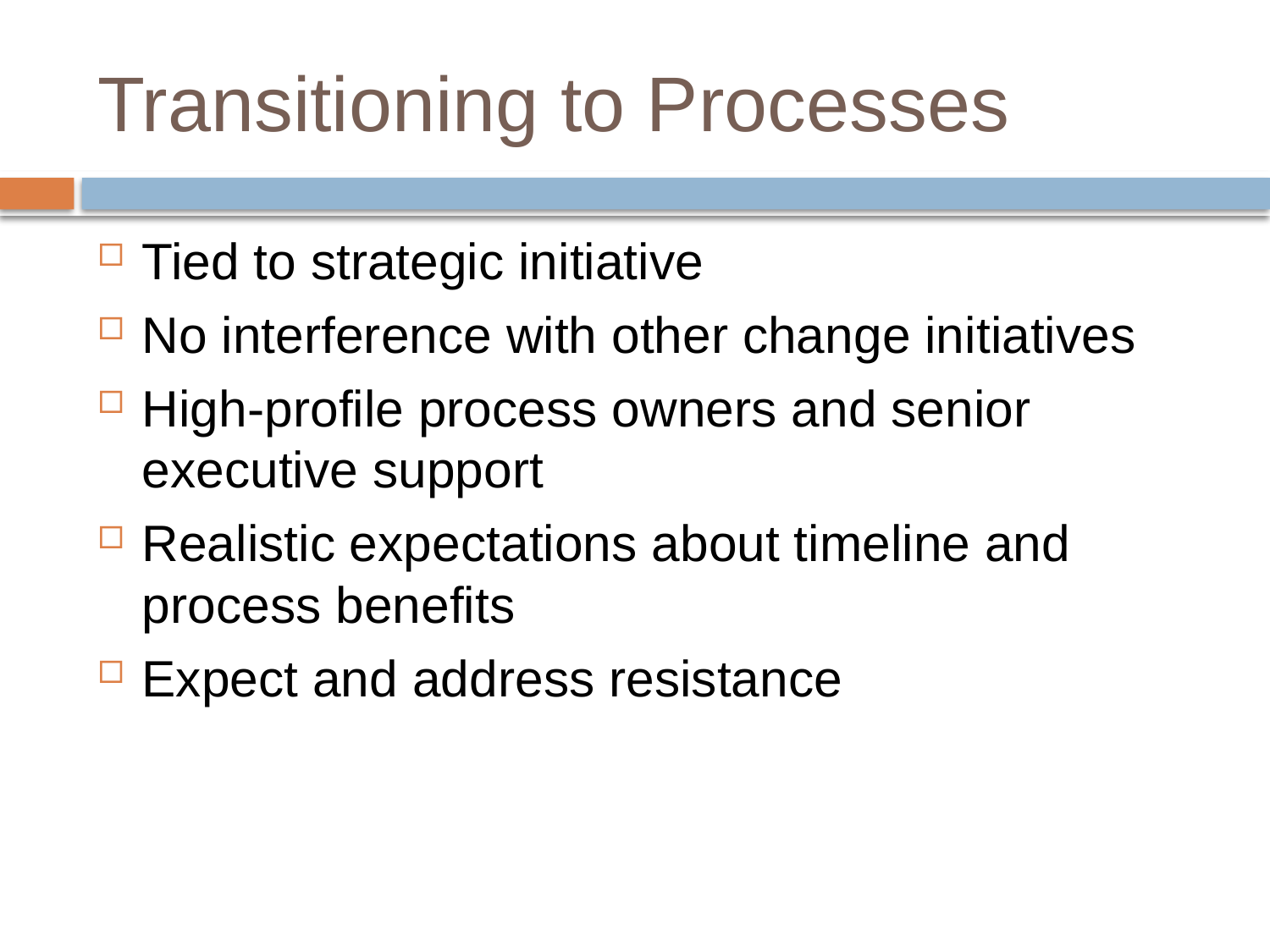

# Transitioning to Processes
Tied to strategic initiative
No interference with other change initiatives
High-profile process owners and senior executive support
Realistic expectations about timeline and process benefits
Expect and address resistance